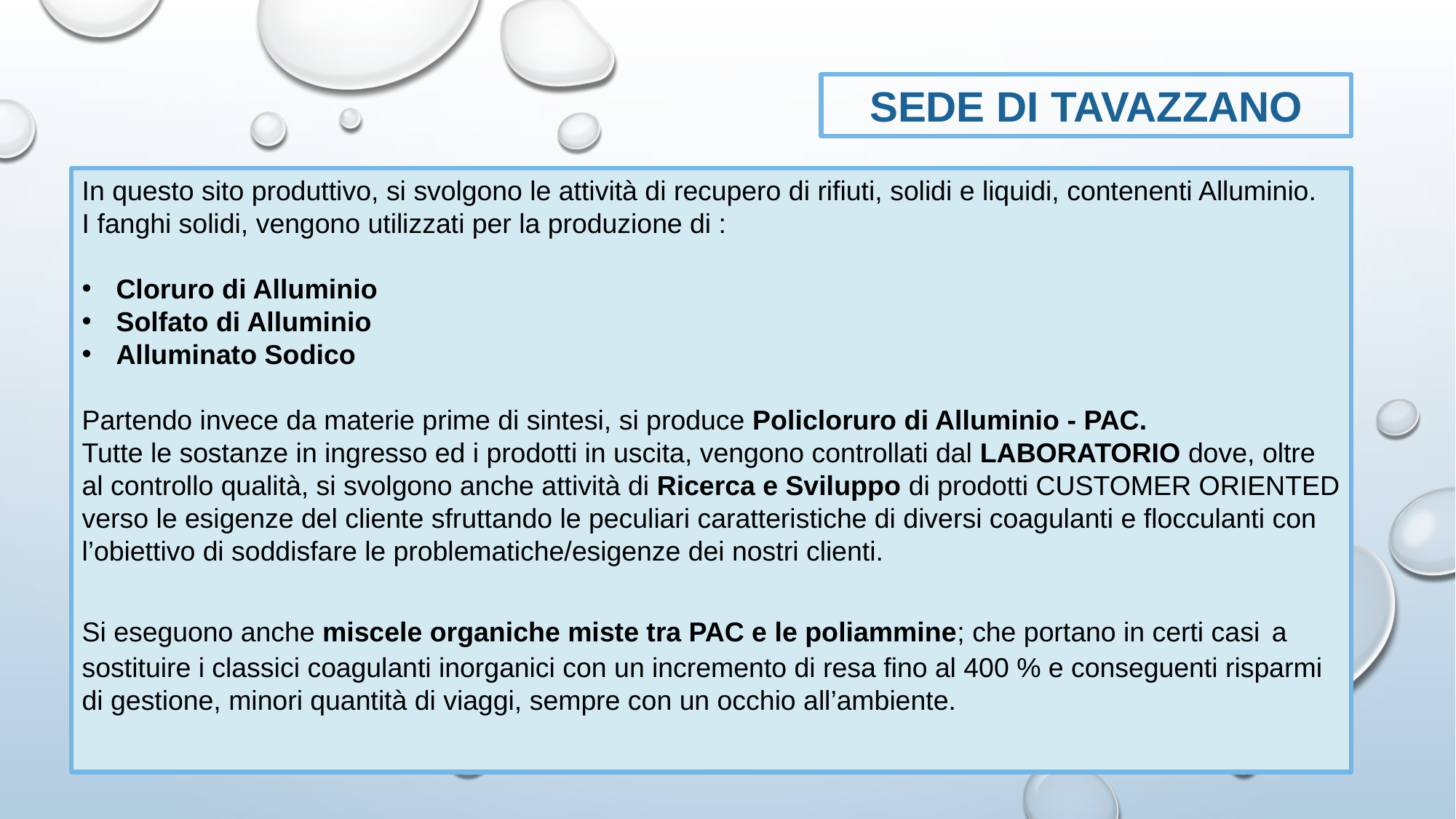

SEDE DI TAVAZZANO
In questo sito produttivo, si svolgono le attività di recupero di rifiuti, solidi e liquidi, contenenti Alluminio.
I fanghi solidi, vengono utilizzati per la produzione di :

Cloruro di Alluminio
Solfato di Alluminio
Alluminato Sodico

Partendo invece da materie prime di sintesi, si produce Policloruro di Alluminio - PAC.
Tutte le sostanze in ingresso ed i prodotti in uscita, vengono controllati dal LABORATORIO dove, oltre al controllo qualità, si svolgono anche attività di Ricerca e Sviluppo di prodotti CUSTOMER ORIENTED verso le esigenze del cliente sfruttando le peculiari caratteristiche di diversi coagulanti e flocculanti con l’obiettivo di soddisfare le problematiche/esigenze dei nostri clienti.

Si eseguono anche miscele organiche miste tra PAC e le poliammine; che portano in certi casi a sostituire i classici coagulanti inorganici con un incremento di resa fino al 400 % e conseguenti risparmi di gestione, minori quantità di viaggi, sempre con un occhio all’ambiente.